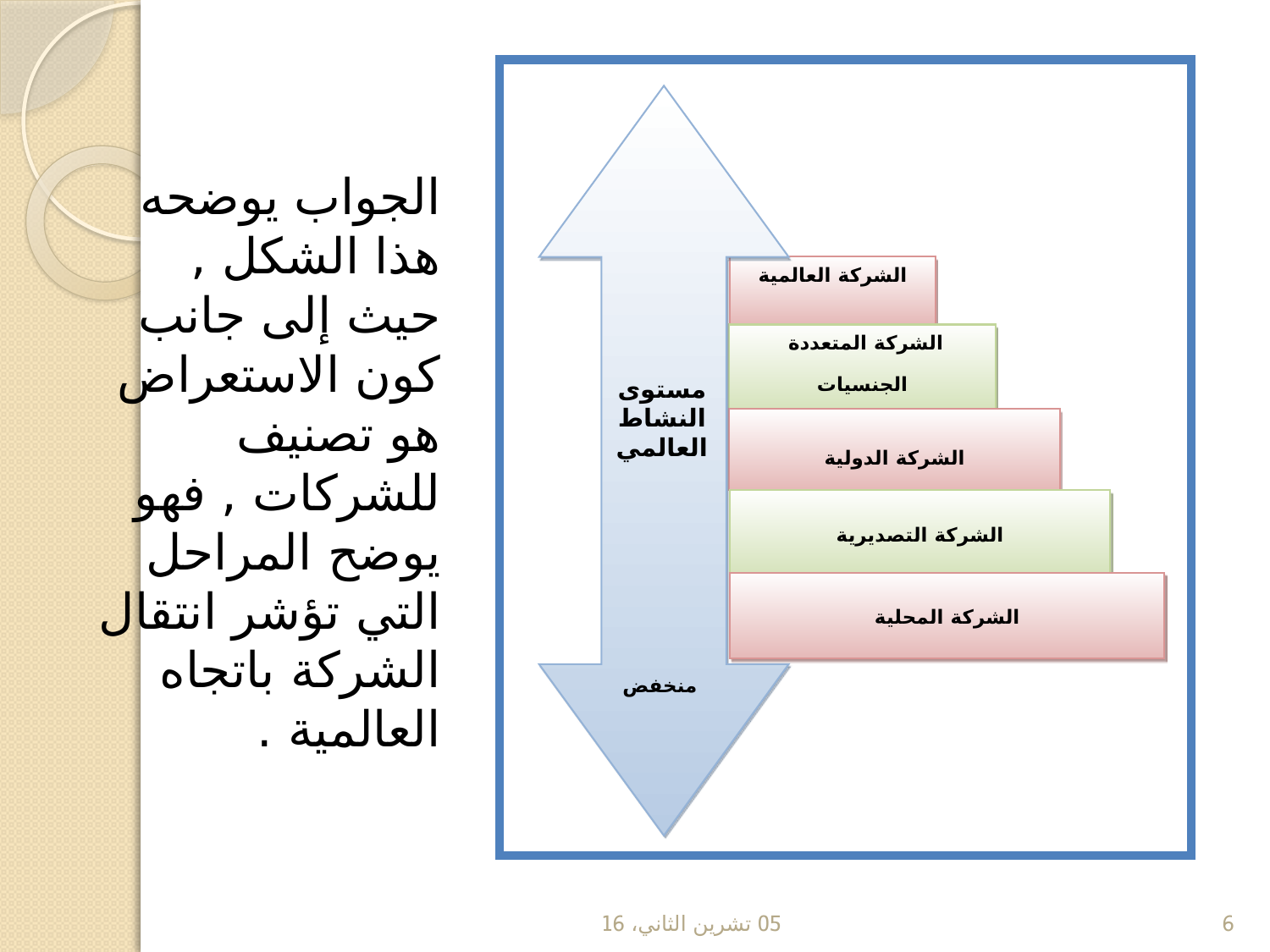

الشركة العالمية
الشركة المتعددة
الجنسيات
مستوى النشاط العالمي

الشركة الدولية

الشركة التصديرية

الشركة المحلية
منخفض
الجواب يوضحه هذا الشكل , حيث إلى جانب كون الاستعراض هو تصنيف للشركات , فهو يوضح المراحل التي تؤشر انتقال الشركة باتجاه العالمية .
05 تشرين الثاني، 16
6